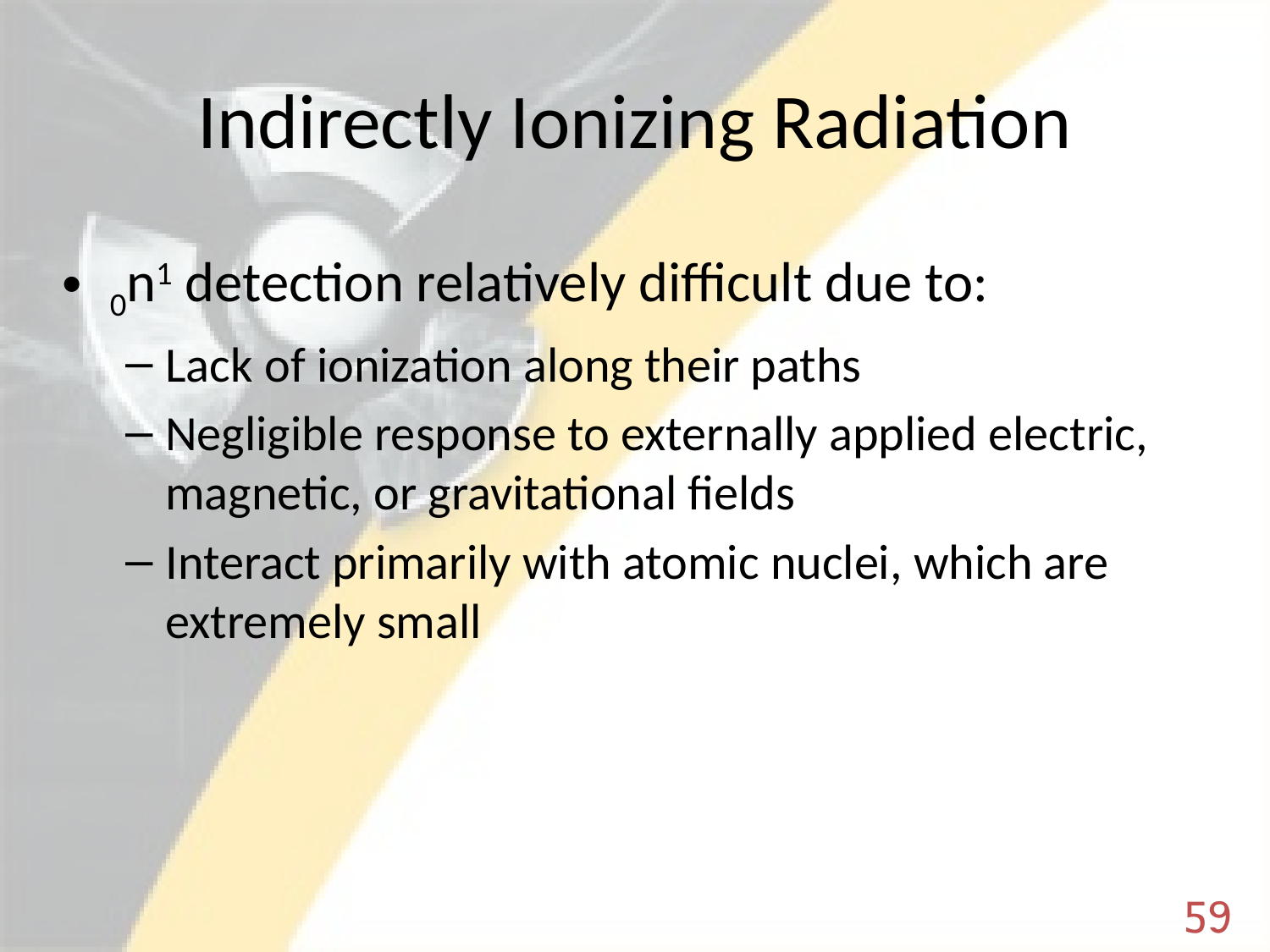

# Indirectly Ionizing Radiation
0n1 detection relatively difficult due to:
Lack of ionization along their paths
Negligible response to externally applied electric, magnetic, or gravitational fields
Interact primarily with atomic nuclei, which are extremely small